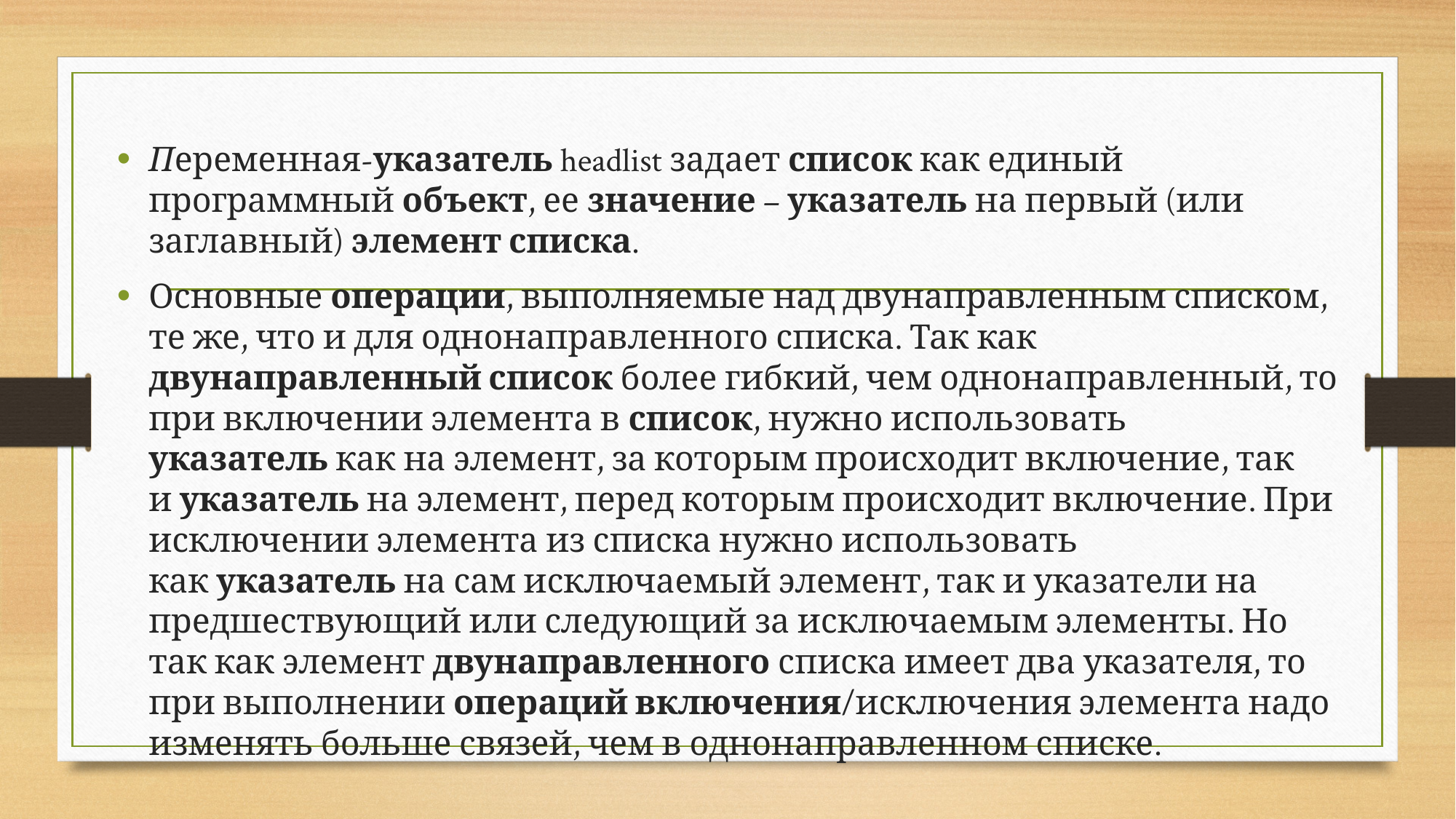

Переменная-указатель headlist задает список как единый программный объект, ее значение – указатель на первый (или заглавный) элемент списка.
Основные операции, выполняемые над двунаправленным списком, те же, что и для однонаправленного списка. Так как двунаправленный список более гибкий, чем однонаправленный, то при включении элемента в список, нужно использовать указатель как на элемент, за которым происходит включение, так и указатель на элемент, перед которым происходит включение. При исключении элемента из списка нужно использовать как указатель на сам исключаемый элемент, так и указатели на предшествующий или следующий за исключаемым элементы. Но так как элемент двунаправленного списка имеет два указателя, то при выполнении операций включения/исключения элемента надо изменять больше связей, чем в однонаправленном списке.